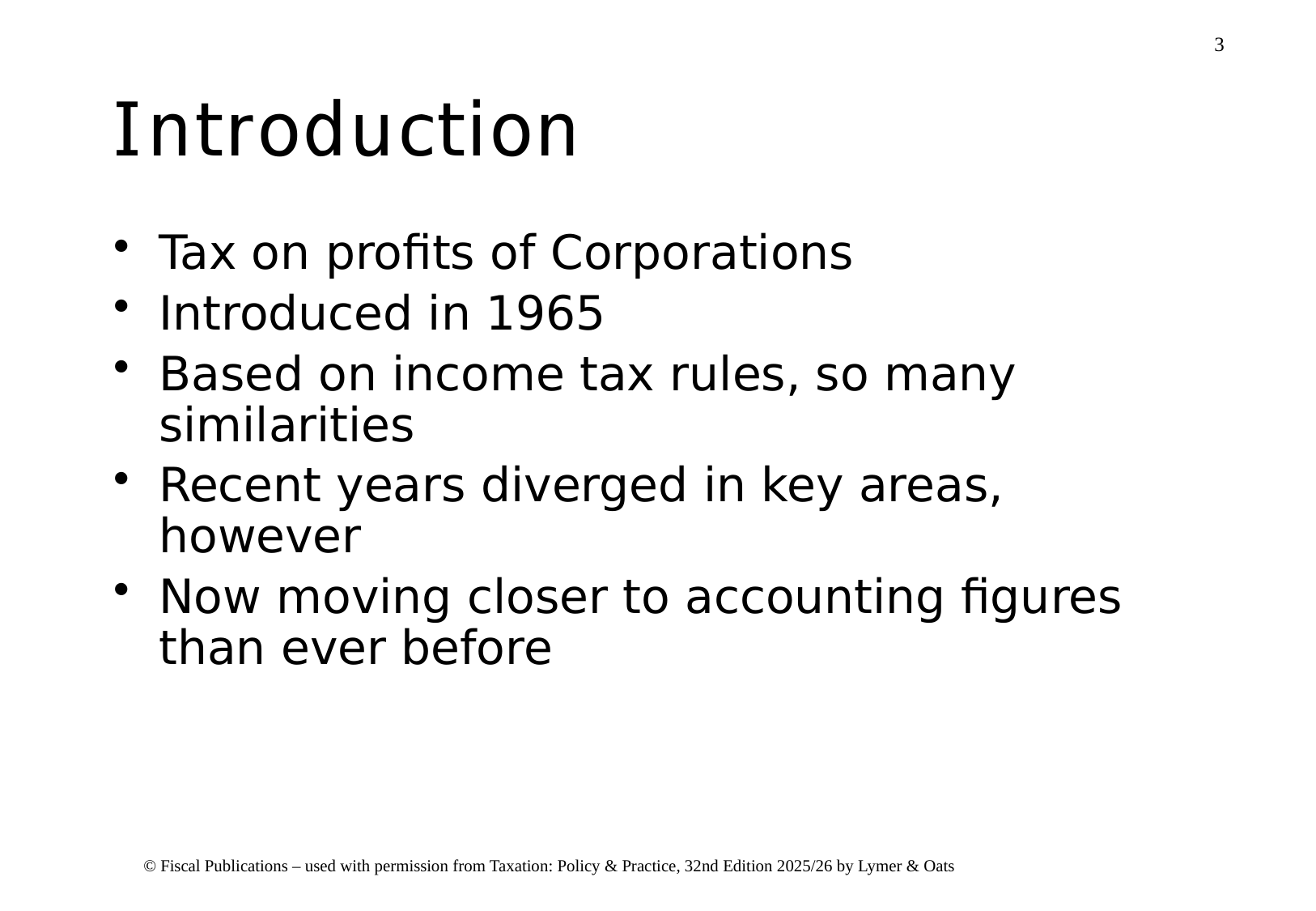

# Introduction
Tax on profits of Corporations
Introduced in 1965
Based on income tax rules, so many similarities
Recent years diverged in key areas, however
Now moving closer to accounting figures than ever before